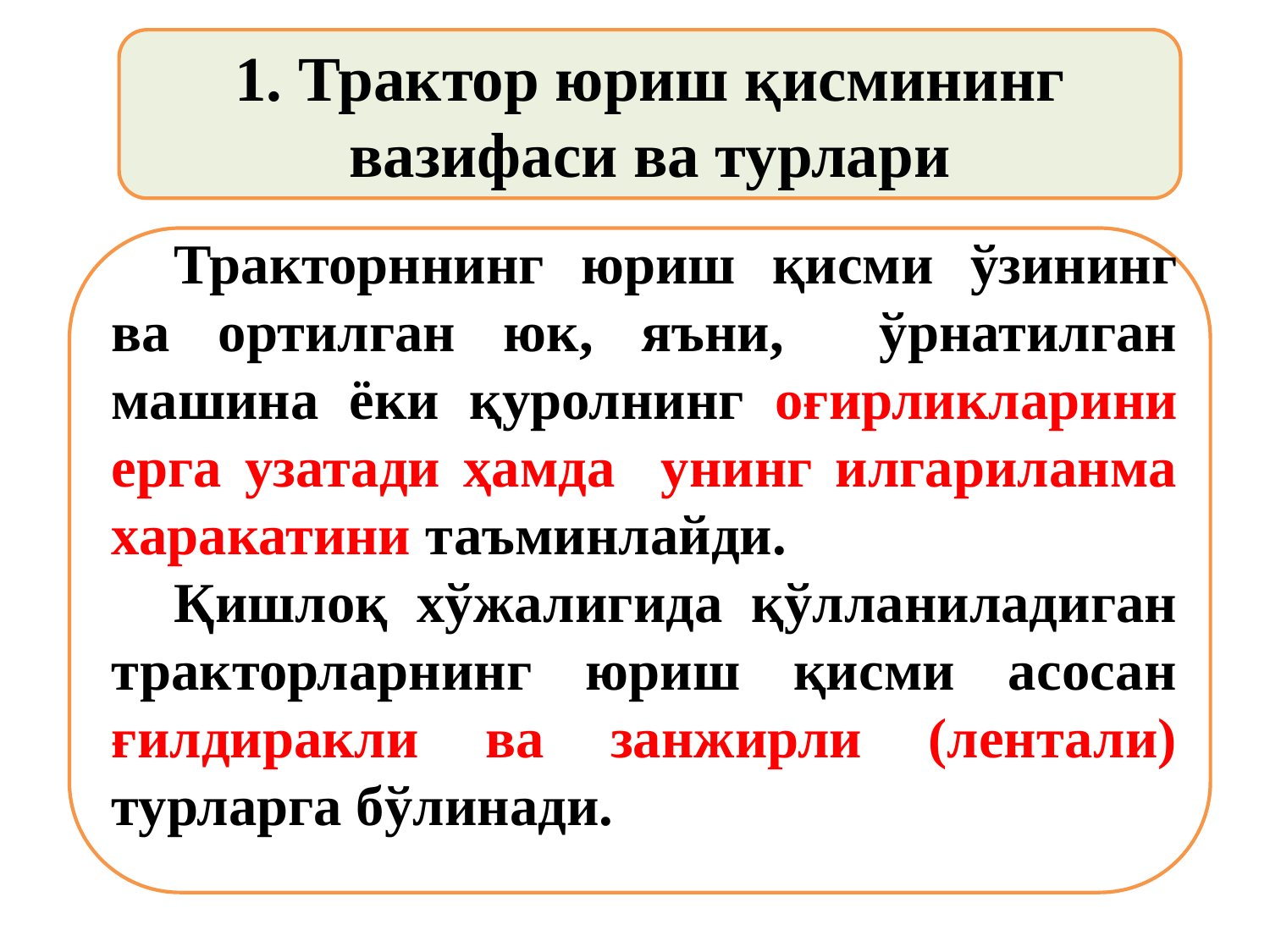

1. Трактор юриш қисмининг вазифаси ва турлари
Тракторннинг юриш қисми ўзининг ва ортилган юк, яъни,  ўрнатилган машина ёки қуролнинг оғирликларини ерга узатади ҳамда  унинг илгариланма харакатини таъминлайди.
Қишлоқ хўжалигида қўлланиладиган тракторларнинг юриш қисми асосан ғилдиракли ва занжирли (лентали) турларга бўлинади.